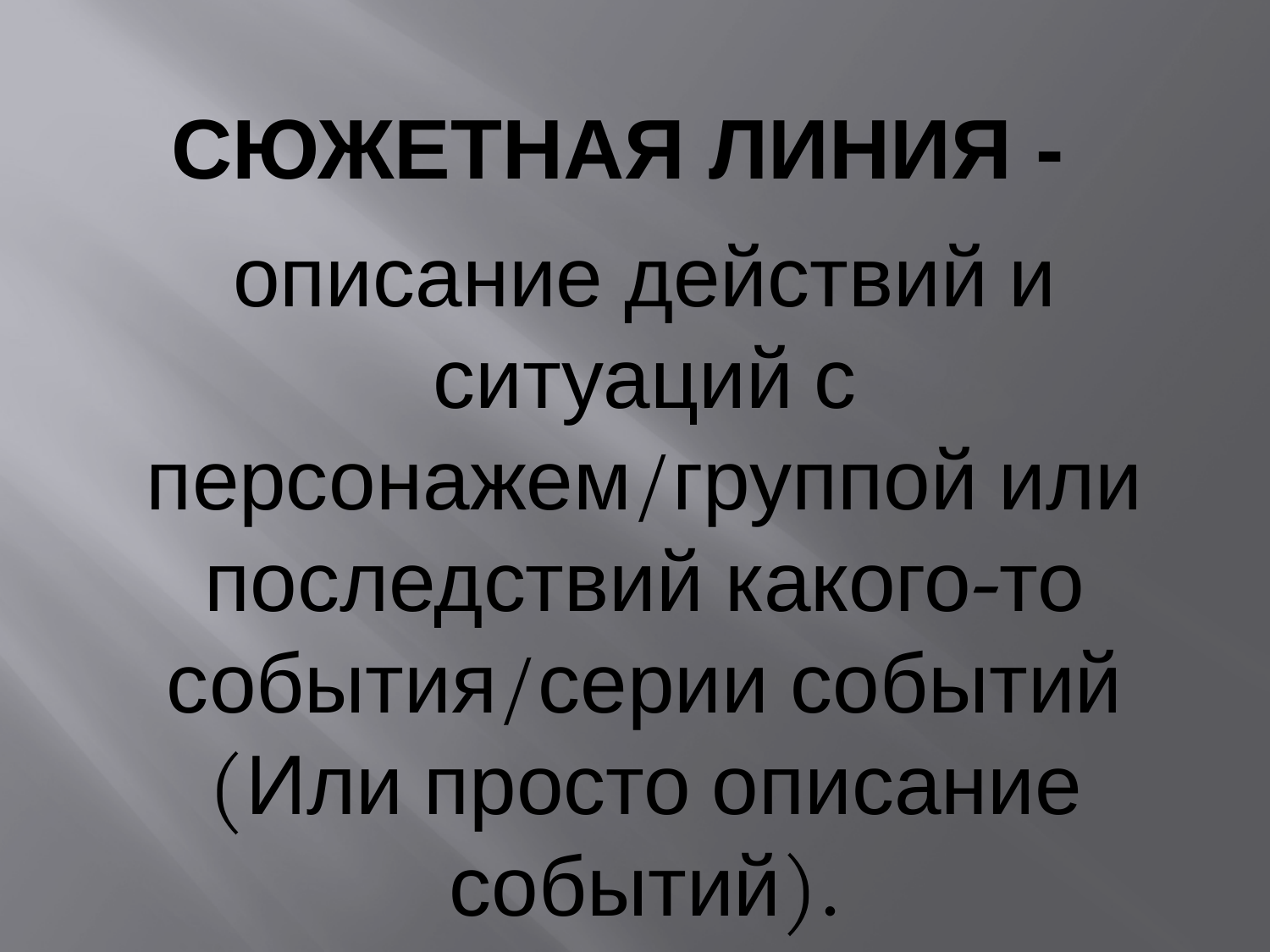

# Сюжетная линия -
описание действий и ситуаций с персонажем/группой или последствий какого-то события/серии событий (Или просто описание событий).